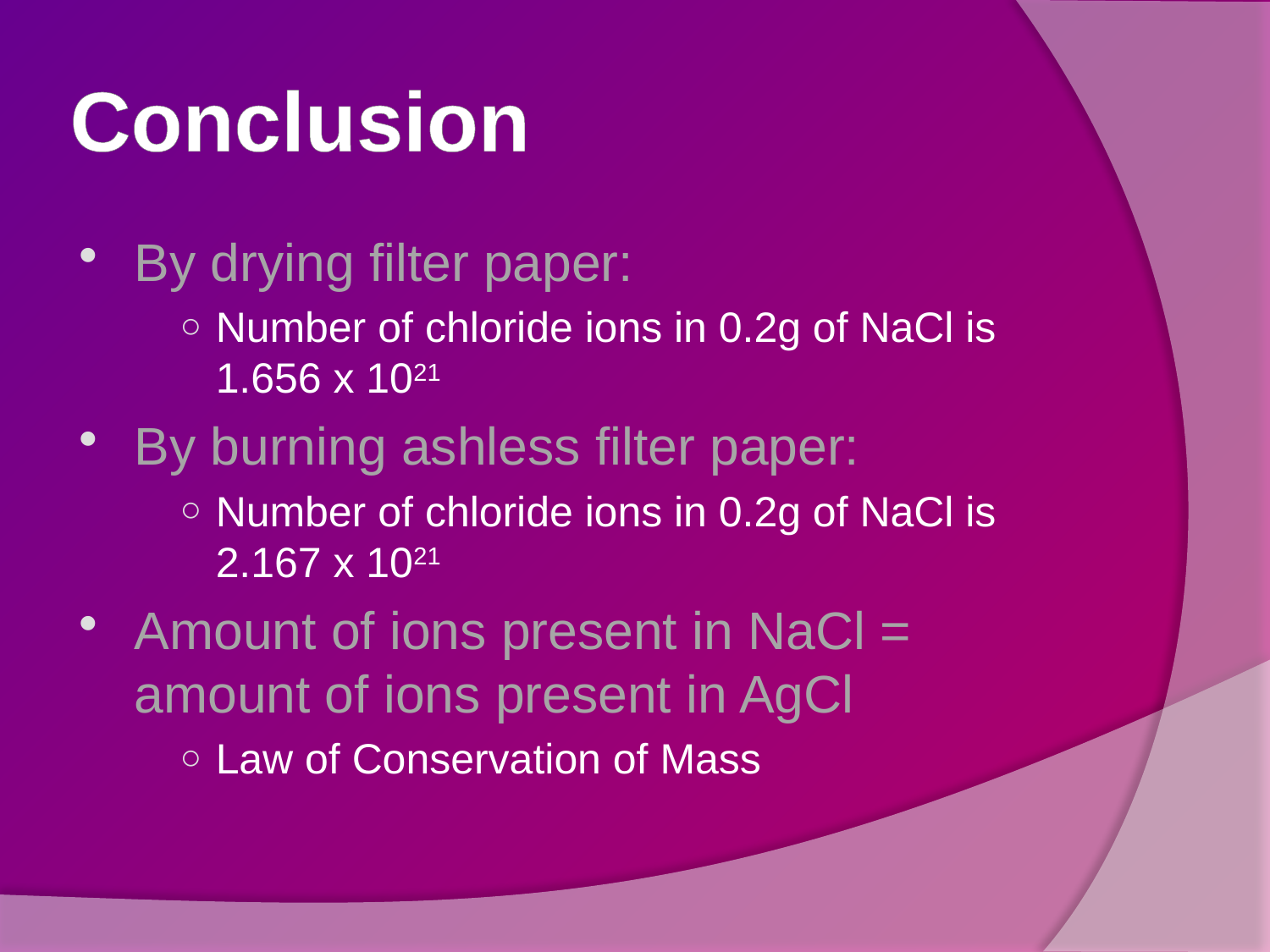

# Conclusion
By drying filter paper:
Number of chloride ions in 0.2g of NaCl is 1.656 x 1021
By burning ashless filter paper:
Number of chloride ions in 0.2g of NaCl is 2.167 x 1021
Amount of ions present in NaCl = amount of ions present in AgCl
Law of Conservation of Mass